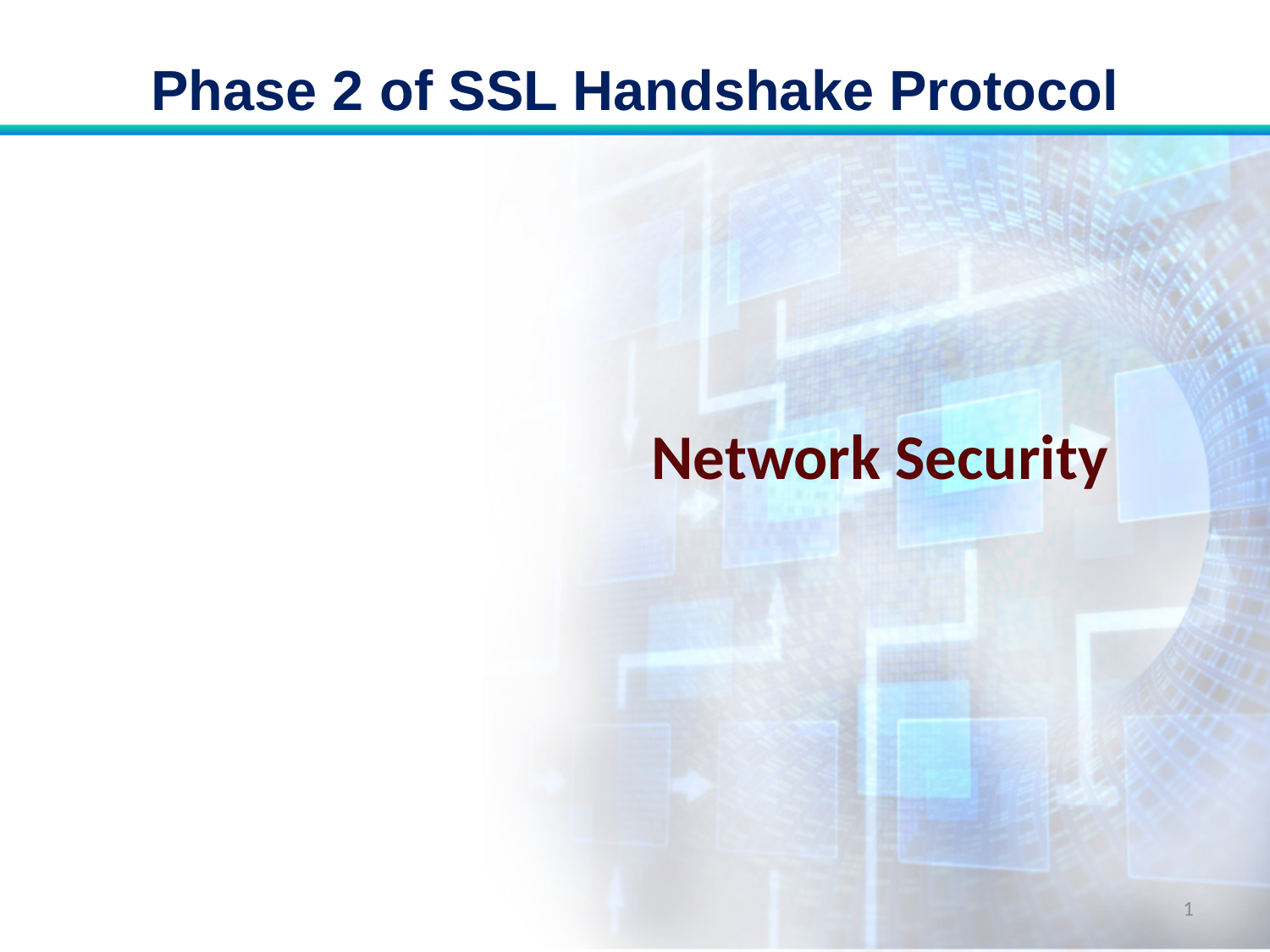

# Phase 2 of SSL Handshake Protocol
Network Security
1